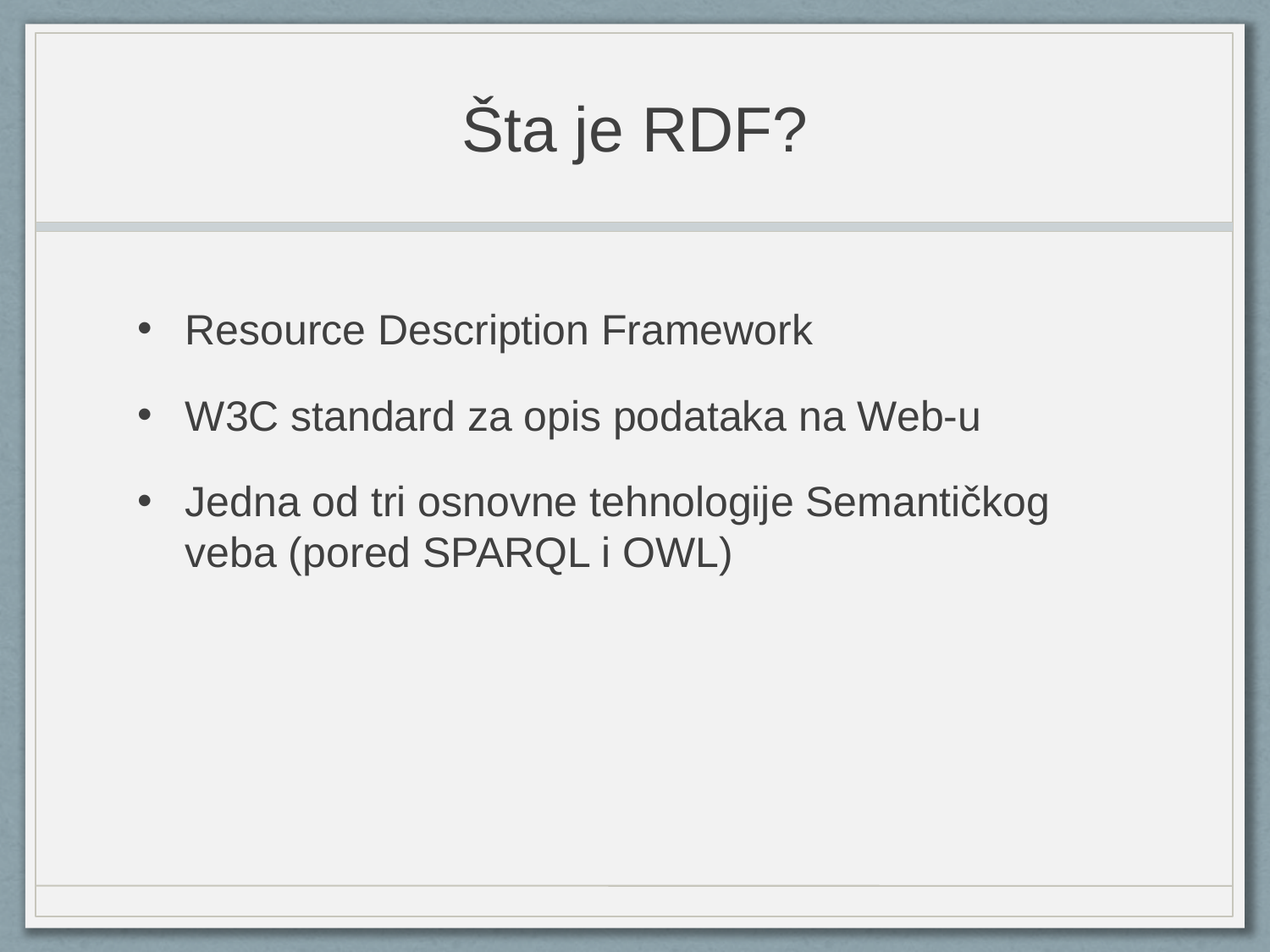

# Šta je RDF?
Resource Description Framework
W3C standard za opis podataka na Web-u
Jedna od tri osnovne tehnologije Semantičkog veba (pored SPARQL i OWL)